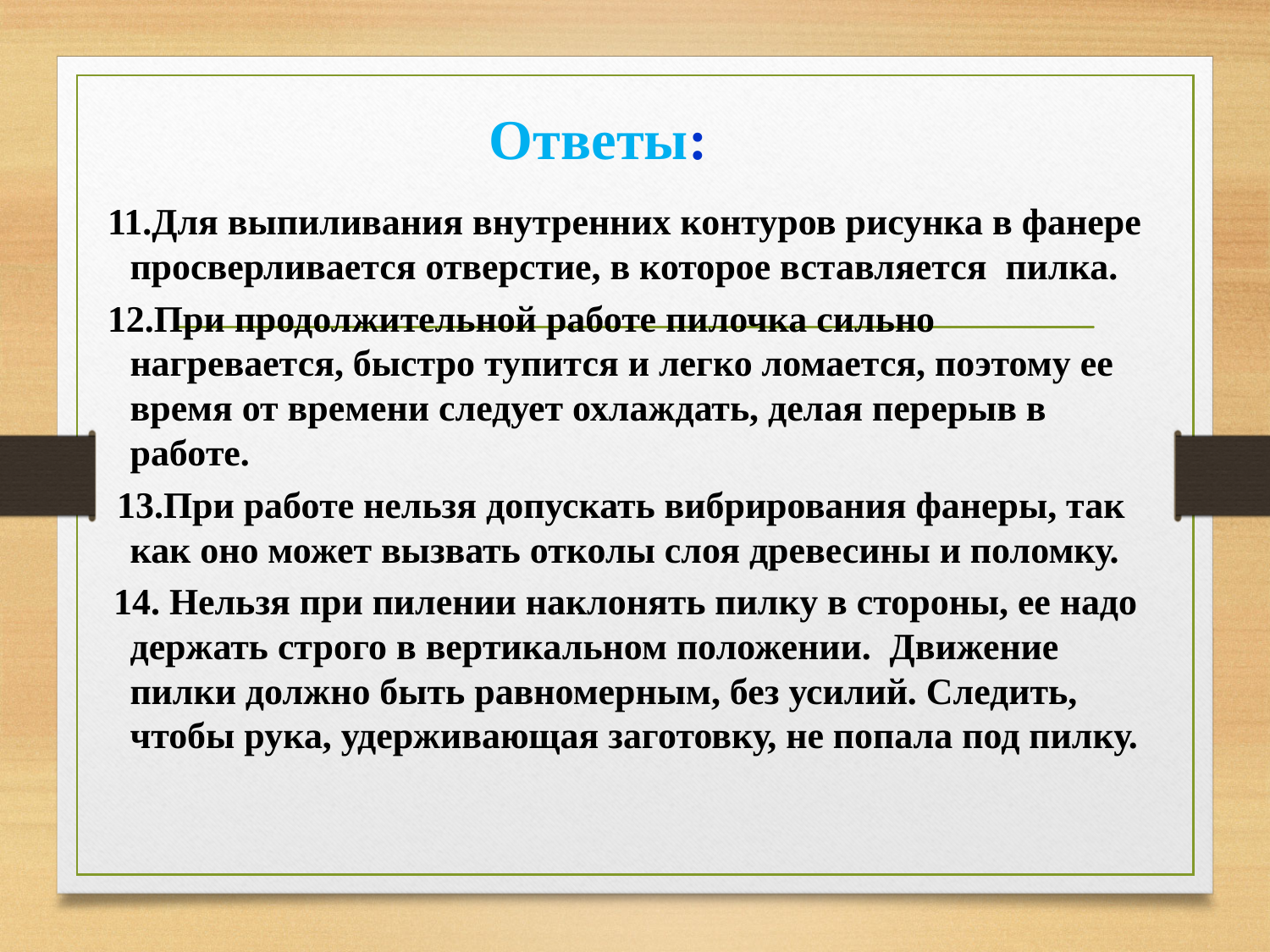

#
Ответы:

11.Для выпиливания внутренних контуров рисунка в фанере просверливается отверстие, в которое вставляется  пилка.
12.При продолжительной работе пилочка сильно нагревается, быстро тупится и легко ломается, поэтому ее время от времени следует охлаждать, делая перерыв в работе.
 13.При работе нельзя допускать вибрирования фанеры, так как оно может вызвать отколы слоя древесины и поломку.
 14. Нельзя при пилении наклонять пилку в стороны, ее надо держать строго в вертикальном положении.  Движение  пилки должно быть равномерным, без усилий. Следить, чтобы рука, удерживающая заготовку, не попала под пилку.